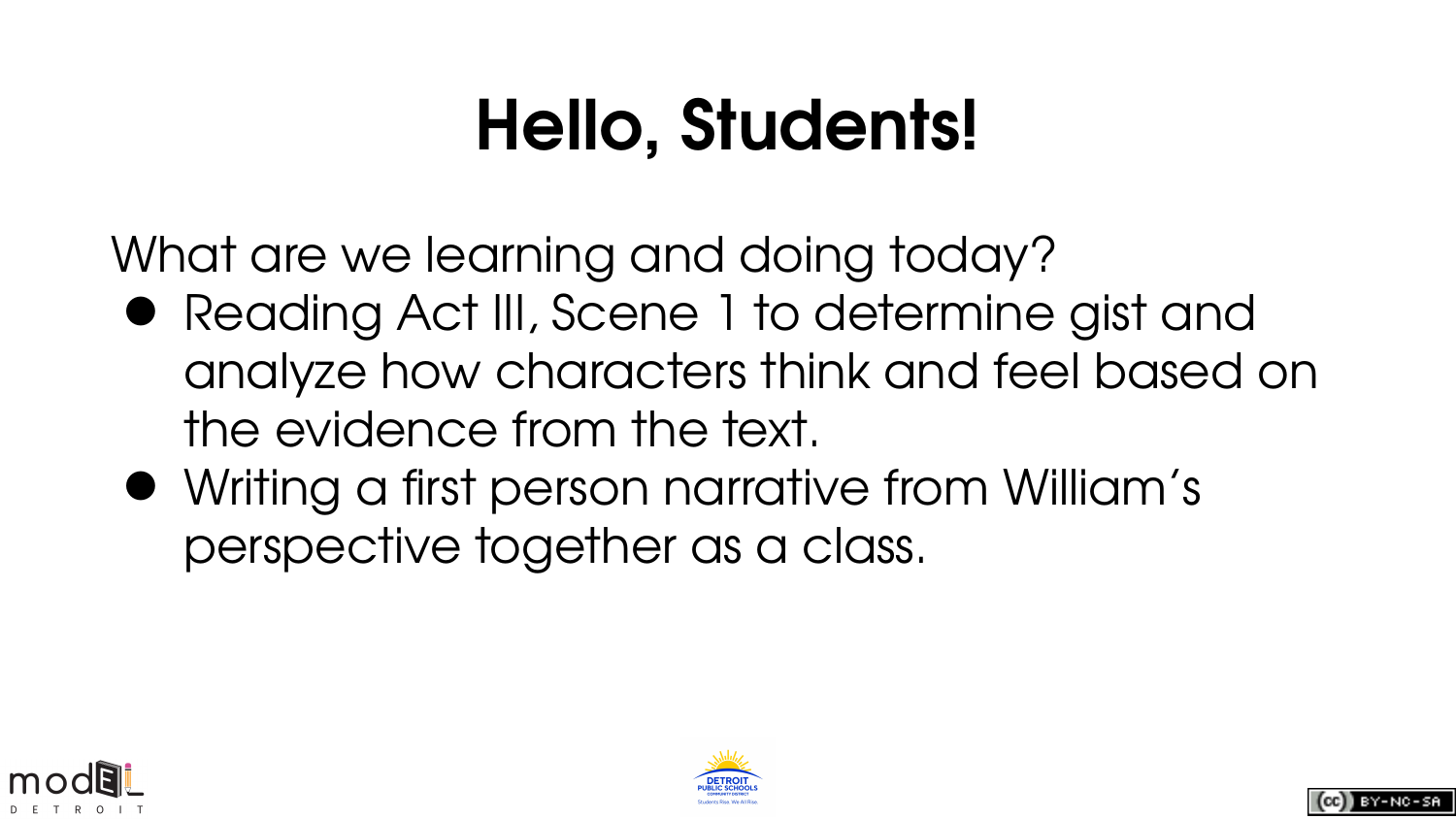

# Hello, Students!
What are we learning and doing today?
Reading Act III, Scene 1 to determine gist and analyze how characters think and feel based on the evidence from the text.
Writing a first person narrative from William’s perspective together as a class.